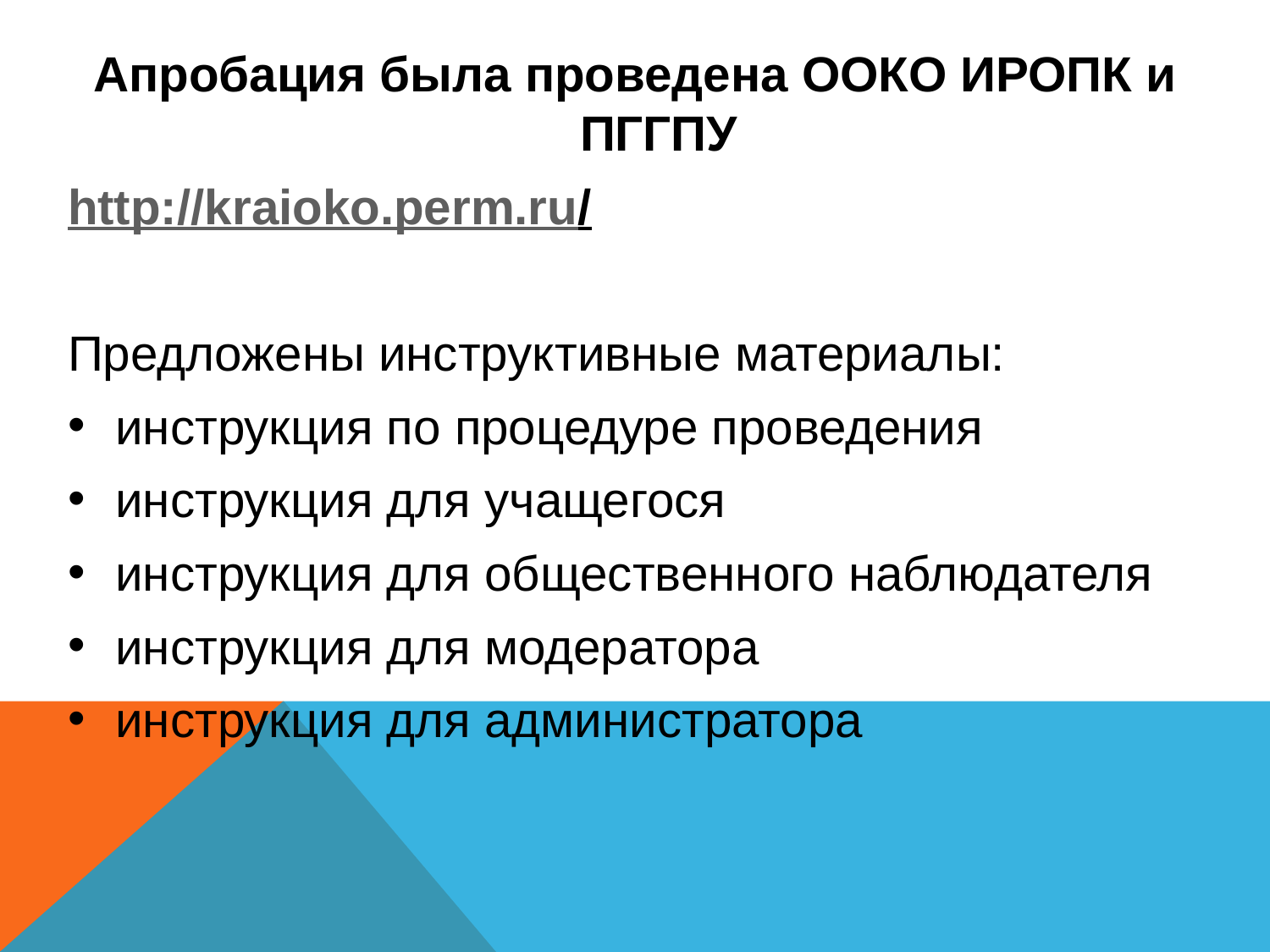

Апробация была проведена ООКО ИРОПК и ПГГПУ
http://kraioko.perm.ru/

Предложены инструктивные материалы:
инструкция по процедуре проведения
инструкция для учащегося
инструкция для общественного наблюдателя
инструкция для модератора
инструкция для администратора